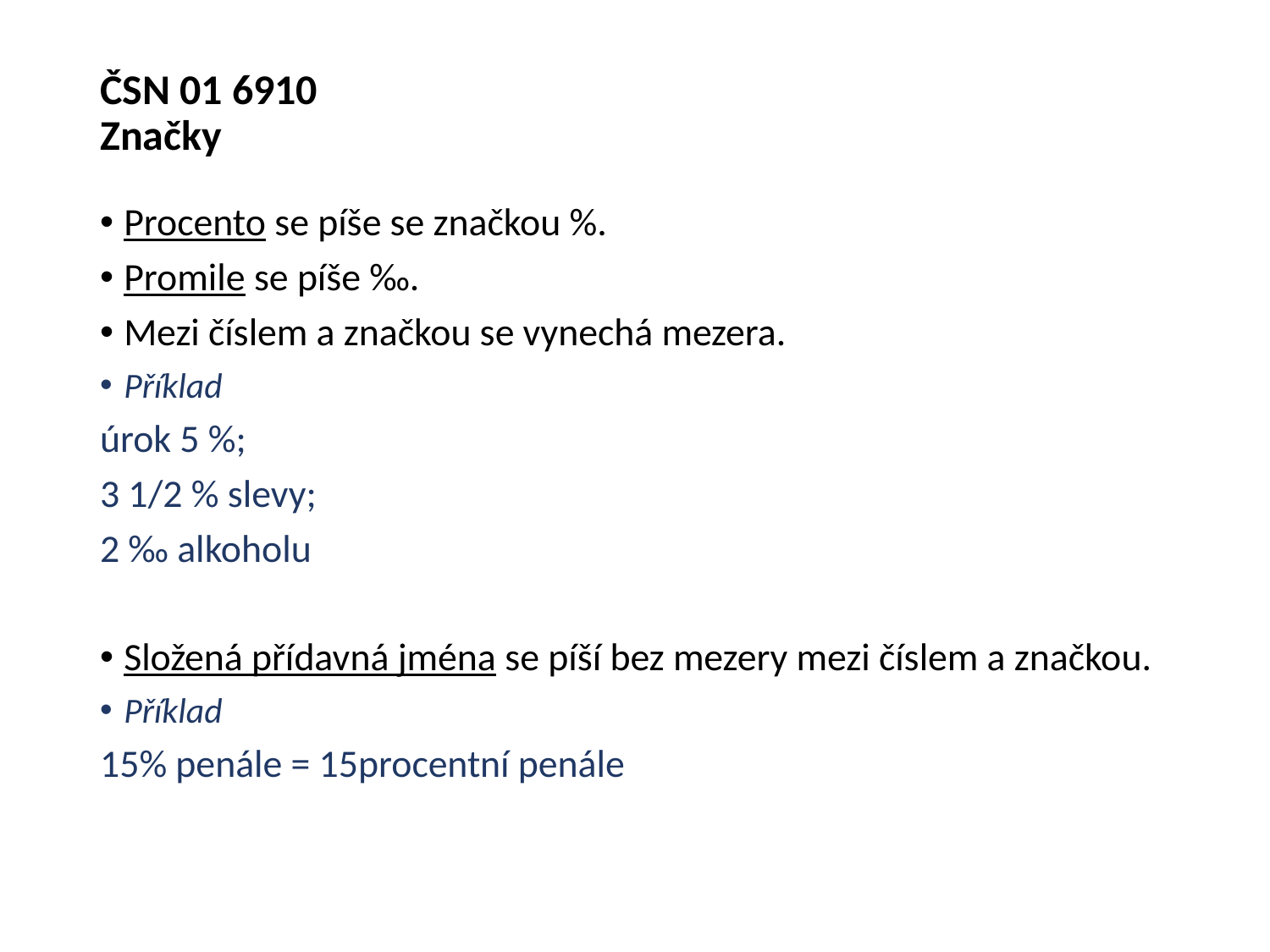

# ČSN 01 6910 Značky
Procento se píše se značkou %.
Promile se píše ‰.
Mezi číslem a značkou se vynechá mezera.
Příklad
úrok 5 %;
3 1/2 % slevy;
2 ‰ alkoholu

Složená přídavná jména se píší bez mezery mezi číslem a značkou.
Příklad
15% penále = 15procentní penále